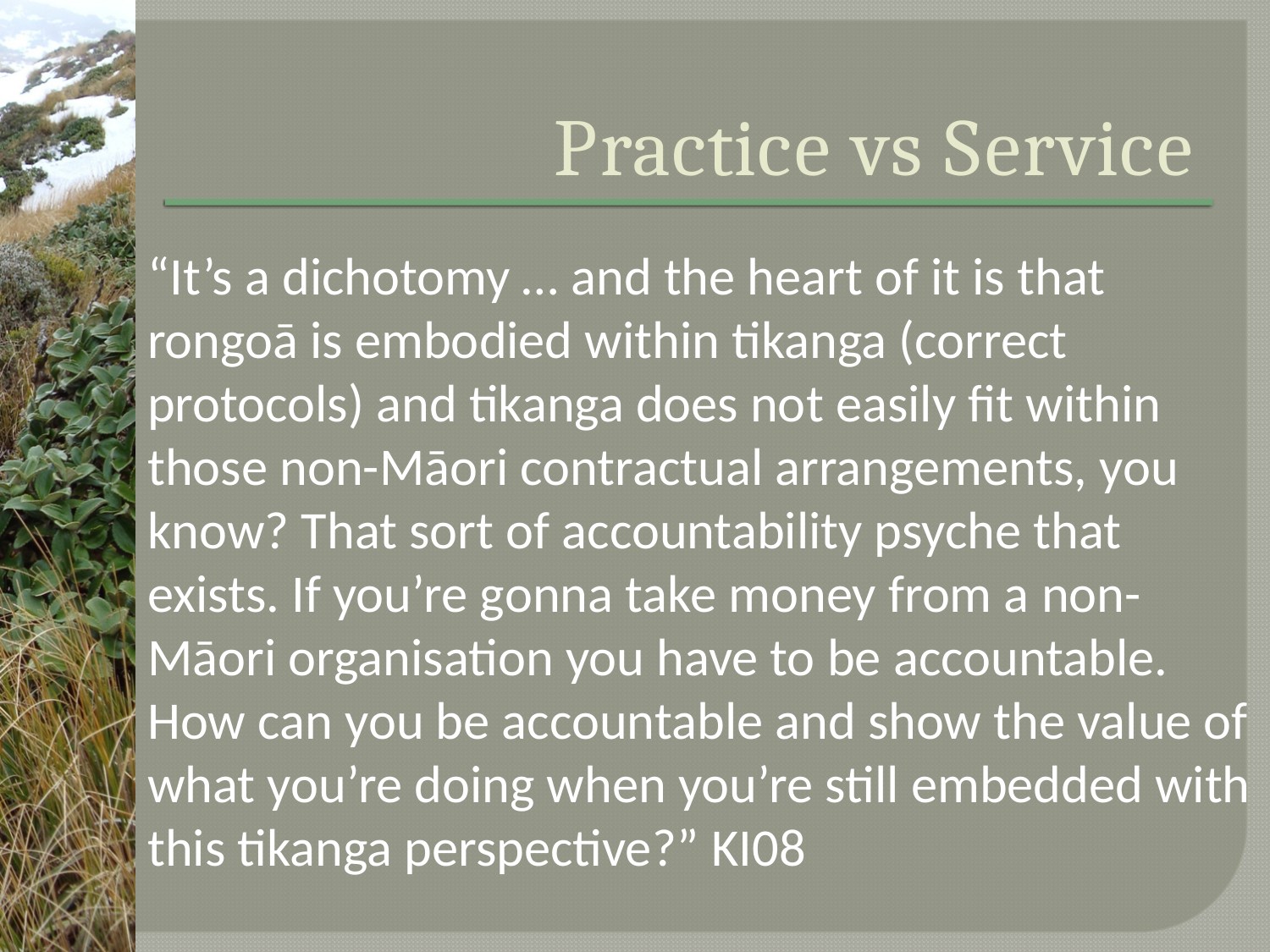

# Practice vs Service
“It’s a dichotomy … and the heart of it is that rongoā is embodied within tikanga (correct protocols) and tikanga does not easily fit within those non-Māori contractual arrangements, you know? That sort of accountability psyche that exists. If you’re gonna take money from a non-Māori organisation you have to be accountable.  How can you be accountable and show the value of what you’re doing when you’re still embedded with this tikanga perspective?” KI08